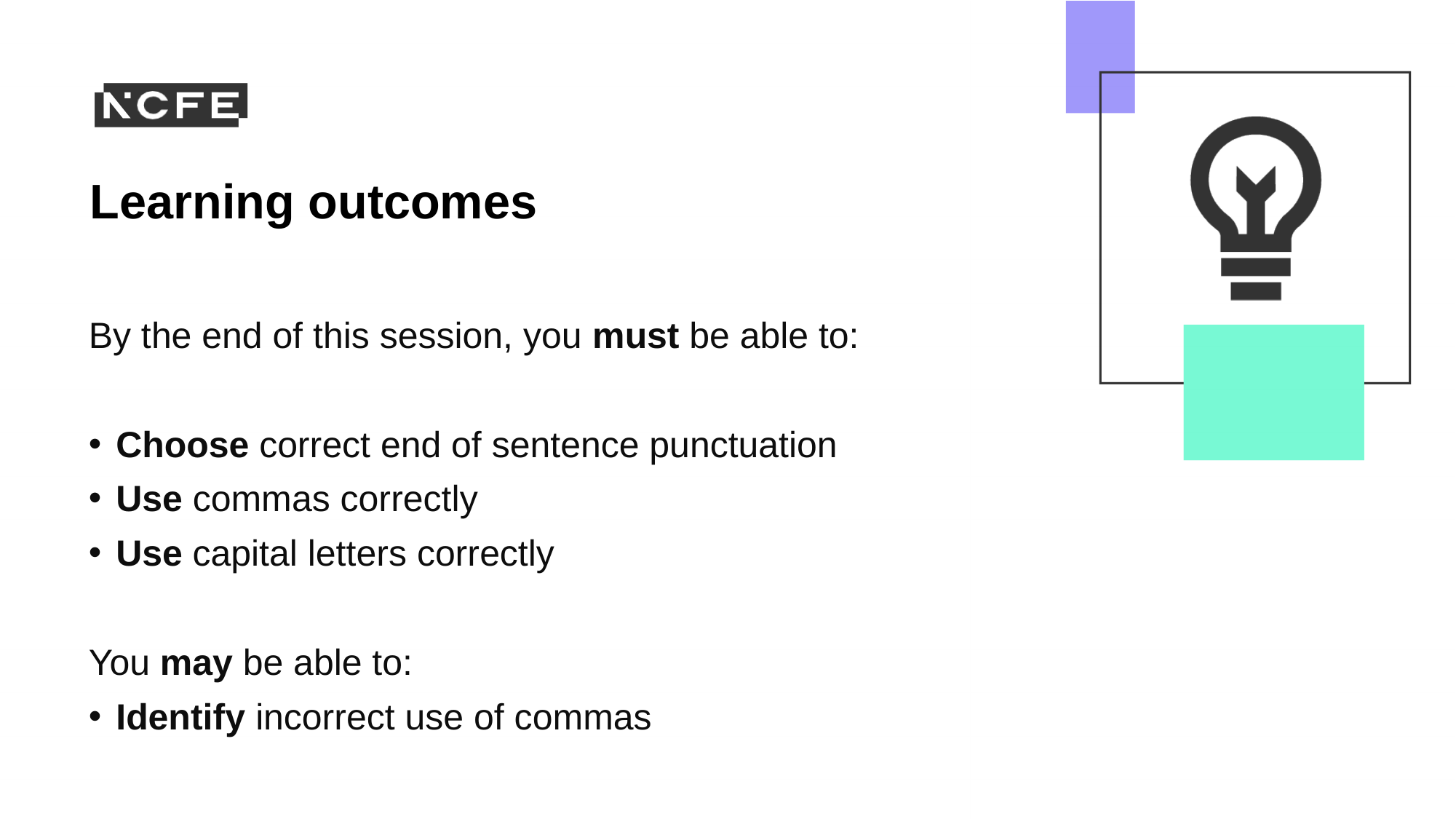

By the end of this session, you must be able to:

Choose correct end of sentence punctuation
Use commas correctly
Use capital letters correctly

You may be able to:
Identify incorrect use of commas